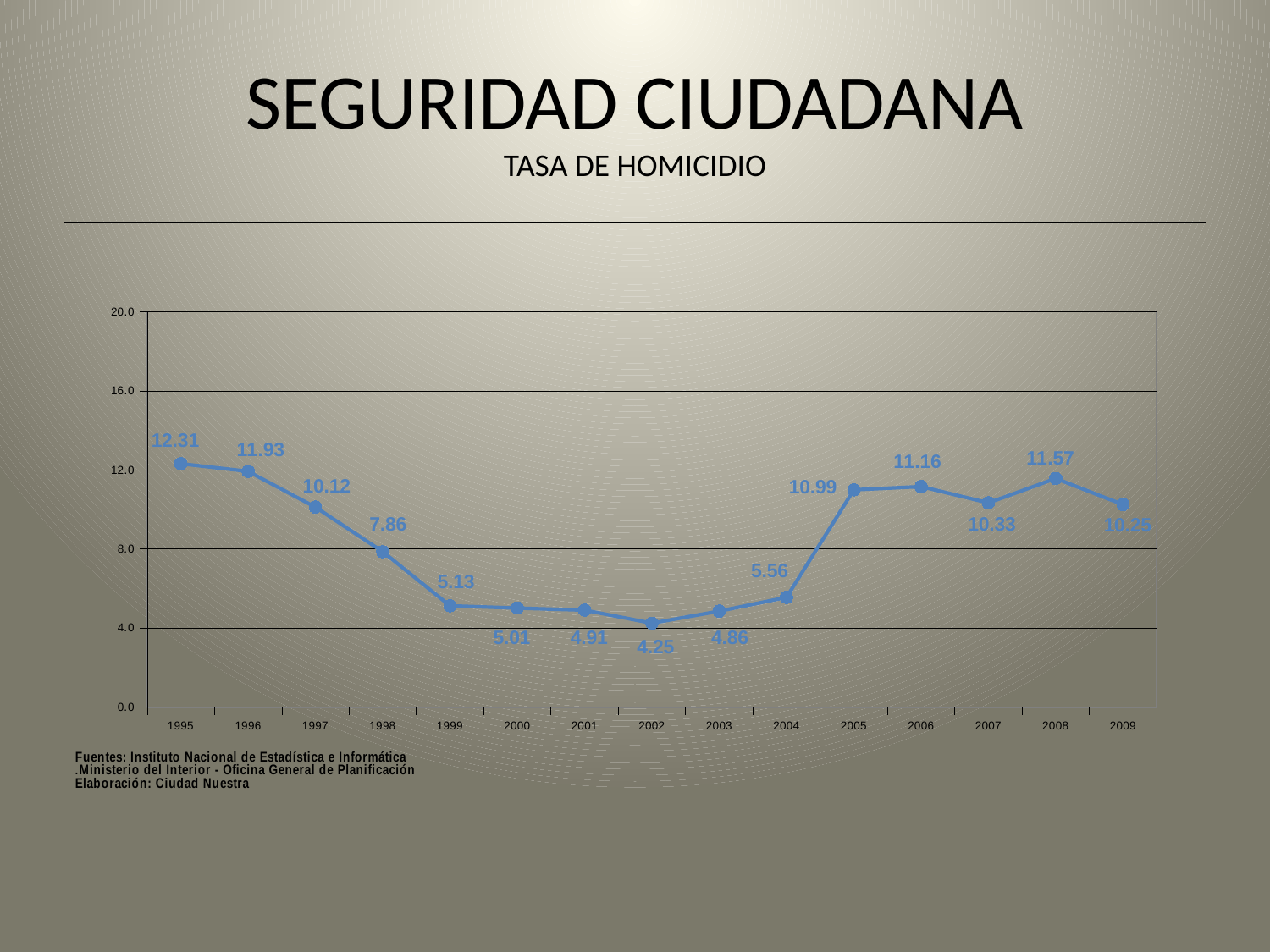

# SEGURIDAD CIUDADANA TASA DE HOMICIDIO

### Chart

| Category |  |
|---|---|
| 1995 | 12.312810589184332 |
| 1996 | 11.926993002995049 |
| 1997 | 10.117978209928568 |
| 1998 | 7.862675122722262 |
| 1999 | 5.1272940635235775 |
| 2000 | 5.010855313746505 |
| 2001 | 4.907736637198376 |
| 2002 | 4.248415791555967 |
| 2003 | 4.85546917502074 |
| 2004 | 5.5571592981562645 |
| 2005 | 10.99223531797657 |
| 2006 | 11.157509758913626 |
| 2007 | 10.33287771065562 |
| 2008 | 11.566619458289312 |
| 2009 | 10.246459796650498 |